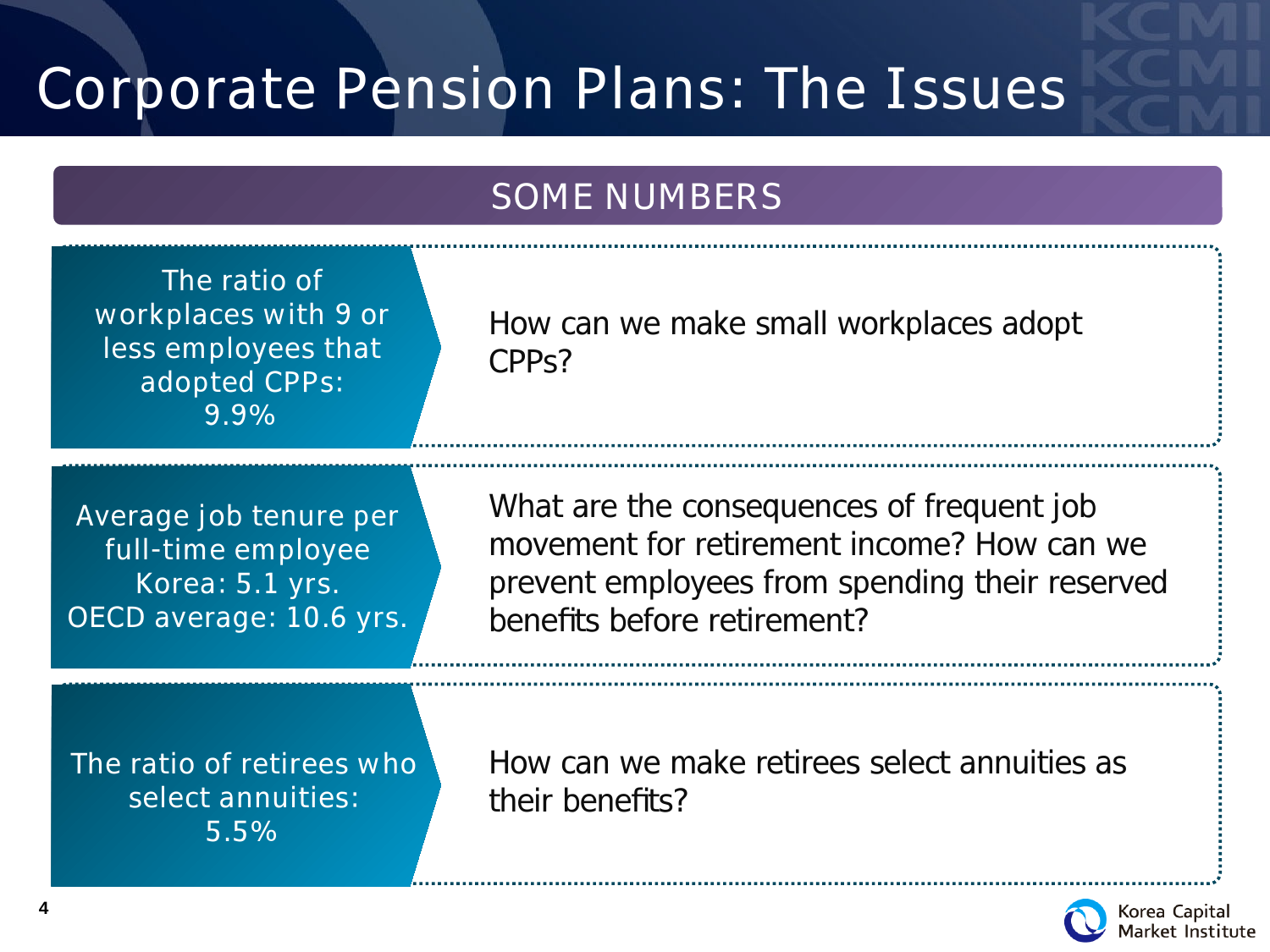

# Corporate Pension Plans: The Issues
 SOME NUMBERS

The ratio of workplaces with 9 or less employees that adopted CPPs:
9.9%
How can we make small workplaces adopt CPPs?

What are the consequences of frequent job movement for retirement income? How can we prevent employees from spending their reserved benefits before retirement?
Average job tenure per full-time employee
Korea: 5.1 yrs.
OECD average: 10.6 yrs.

How can we make retirees select annuities as their benefits?
The ratio of retirees who select annuities:
5.5%
4